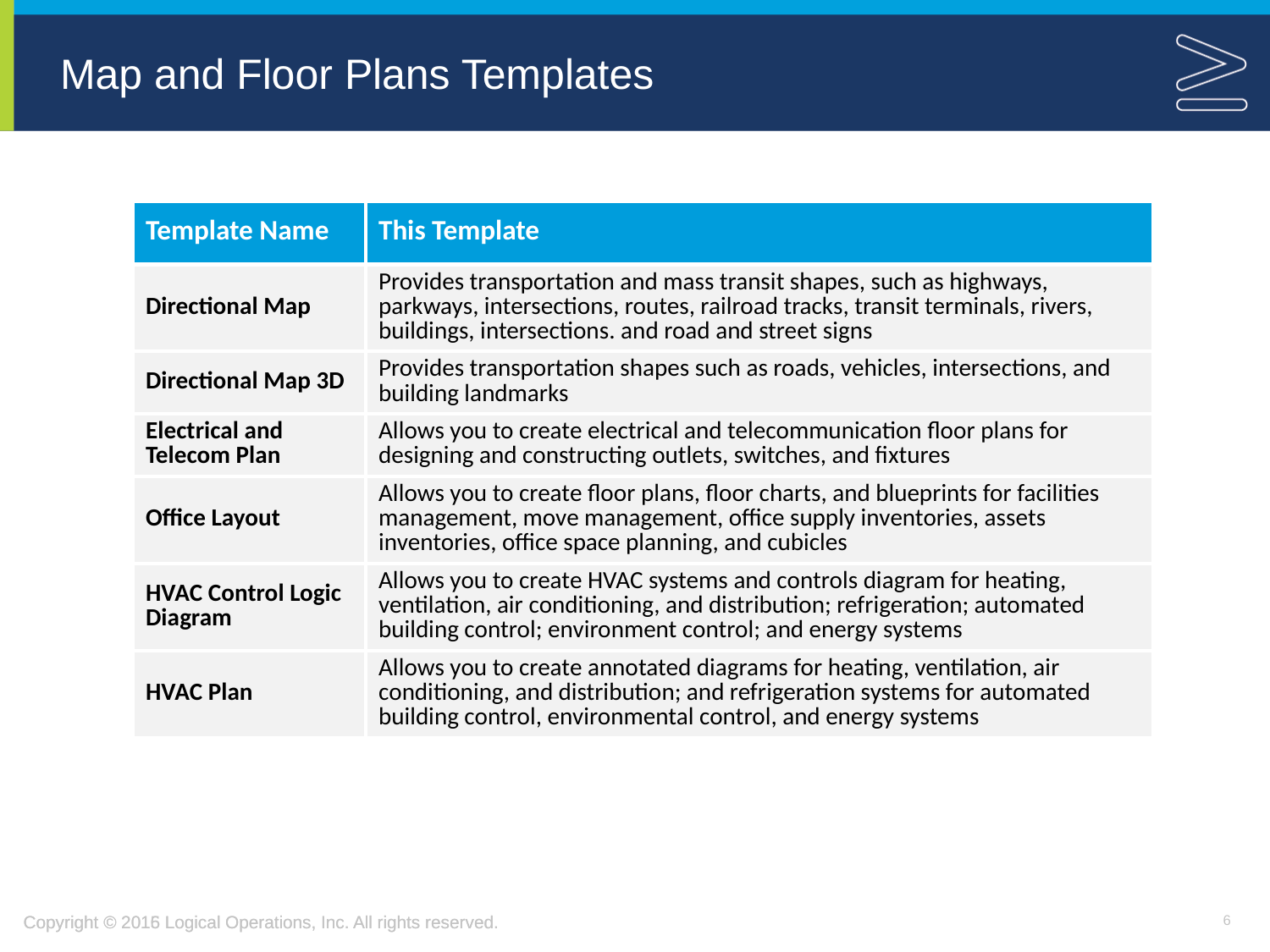

# Map and Floor Plans Templates
| Template Name | This Template |
| --- | --- |
| Directional Map | Provides transportation and mass transit shapes, such as highways, parkways, intersections, routes, railroad tracks, transit terminals, rivers, buildings, intersections. and road and street signs |
| Directional Map 3D | Provides transportation shapes such as roads, vehicles, intersections, and building landmarks |
| Electrical and Telecom Plan | Allows you to create electrical and telecommunication floor plans for designing and constructing outlets, switches, and fixtures |
| Office Layout | Allows you to create floor plans, floor charts, and blueprints for facilities management, move management, office supply inventories, assets inventories, office space planning, and cubicles |
| HVAC Control Logic Diagram | Allows you to create HVAC systems and controls diagram for heating, ventilation, air conditioning, and distribution; refrigeration; automated building control; environment control; and energy systems |
| HVAC Plan | Allows you to create annotated diagrams for heating, ventilation, air conditioning, and distribution; and refrigeration systems for automated building control, environmental control, and energy systems |
6